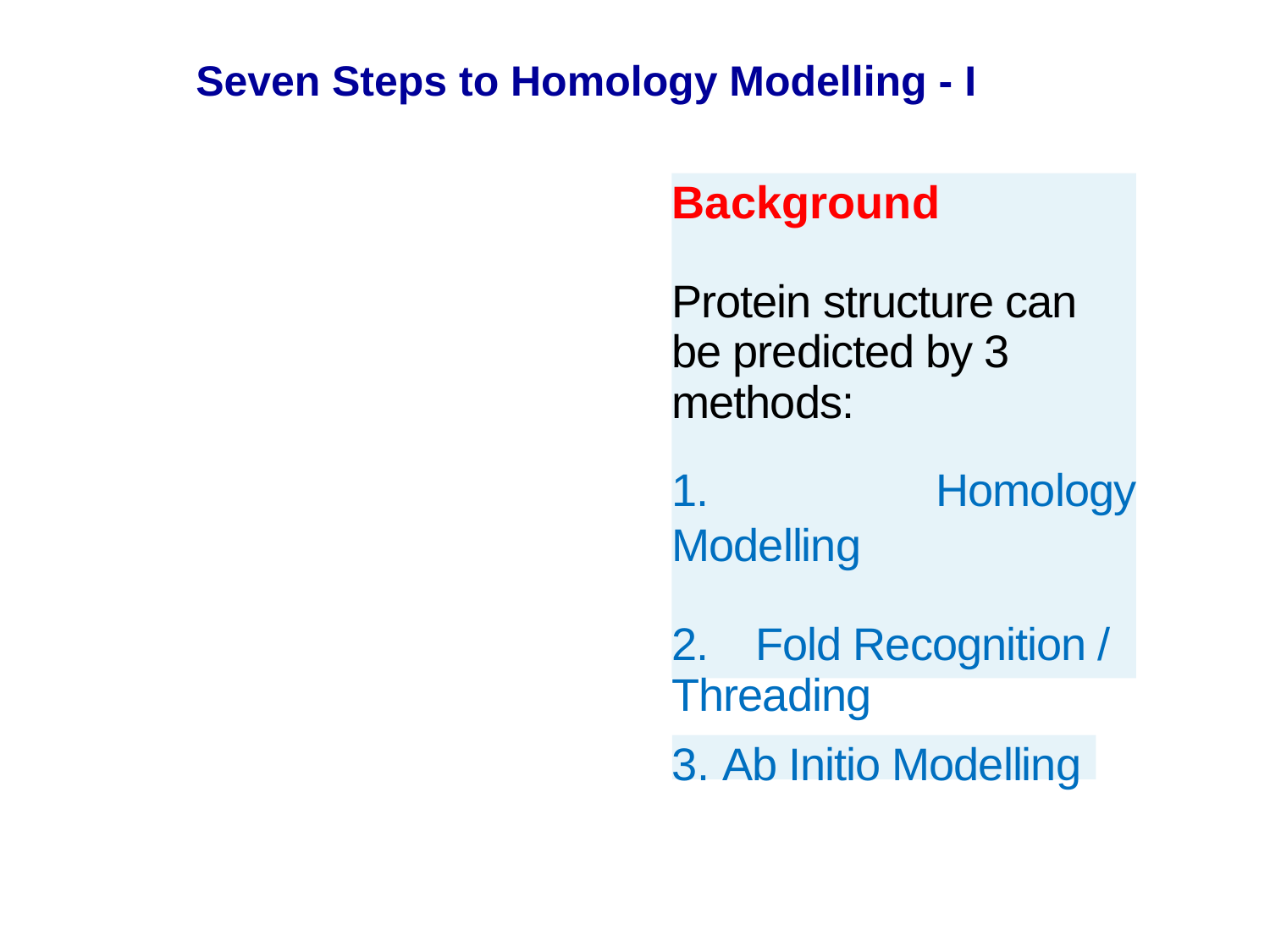

Seven Steps to Homology Modelling - I
Background
Protein structure can be predicted by 3 methods:
1.    Homology Modelling
2.    Fold Recognition / Threading
3. Ab Initio Modelling